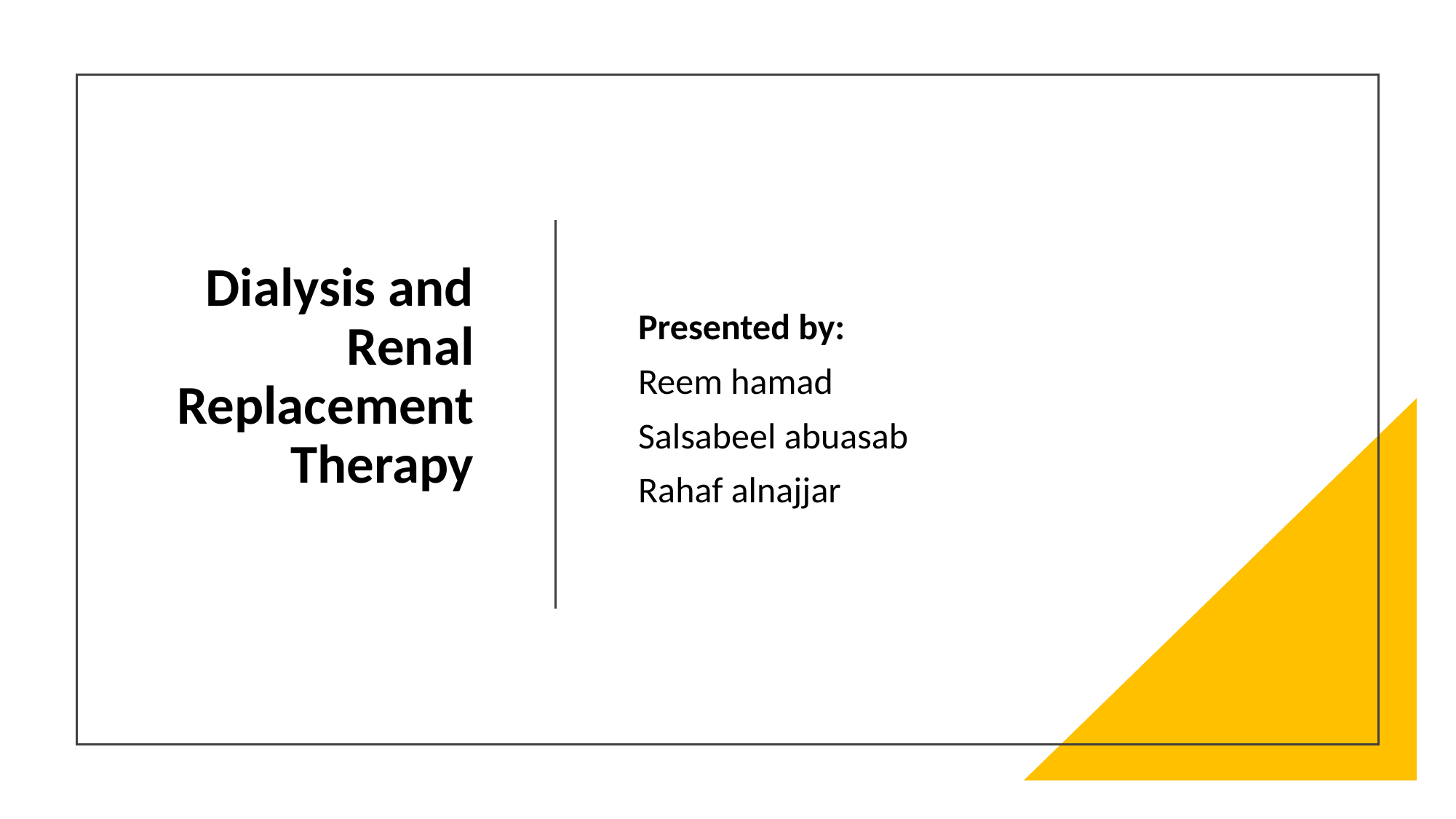

# Dialysis and Renal Replacement Therapy
Presented by:
Reem hamad
Salsabeel abuasab
Rahaf alnajjar